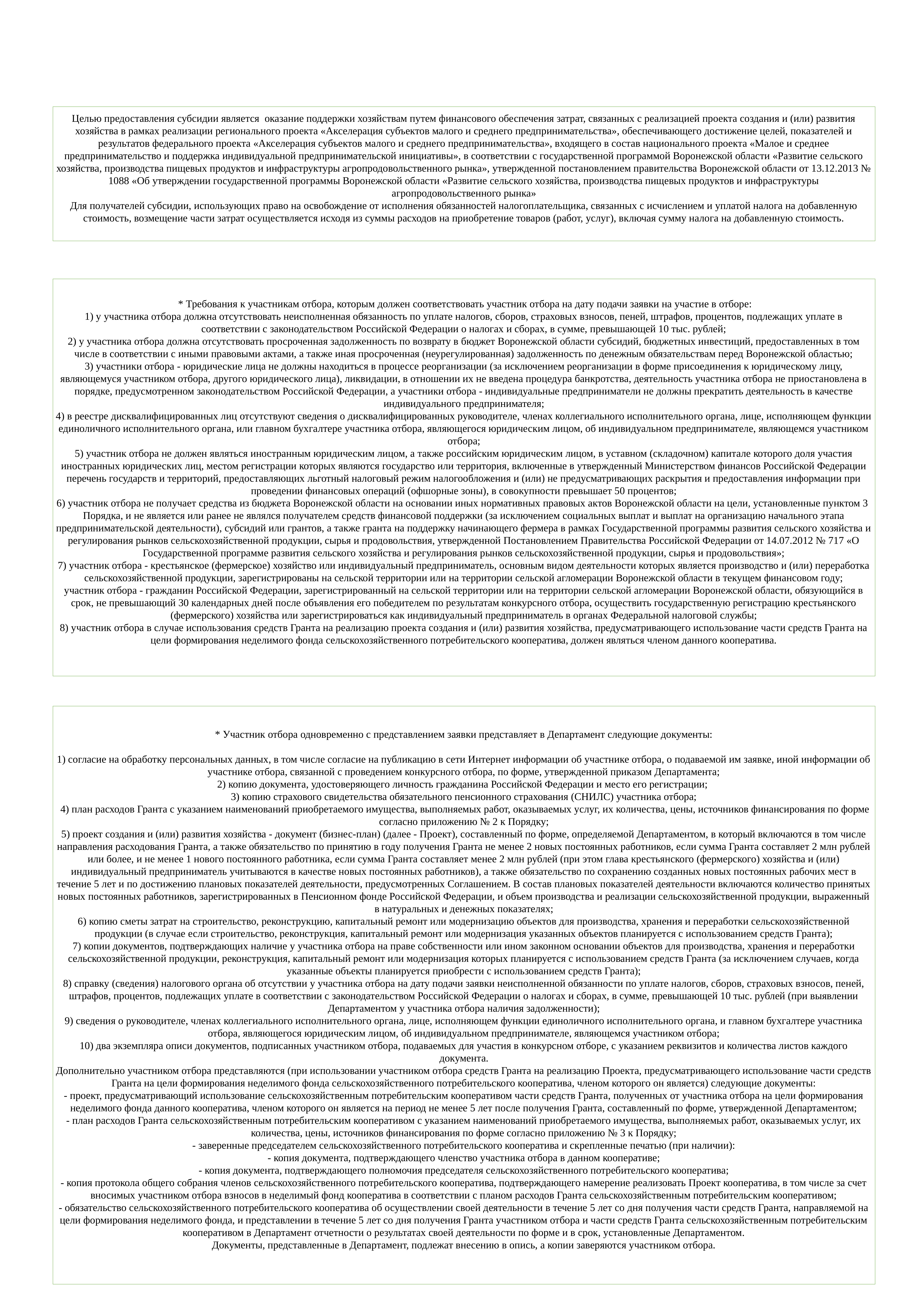

Целью предоставления субсидии является  оказание поддержки хозяйствам путем финансового обеспечения затрат, связанных с реализацией проекта создания и (или) развития хозяйства в рамках реализации регионального проекта «Акселерация субъектов малого и среднего предпринимательства», обеспечивающего достижение целей, показателей и результатов федерального проекта «Акселерация субъектов малого и среднего предпринимательства», входящего в состав национального проекта «Малое и среднее предпринимательство и поддержка индивидуальной предпринимательской инициативы», в соответствии с государственной программой Воронежской области «Развитие сельского хозяйства, производства пищевых продуктов и инфраструктуры агропродовольственного рынка», утвержденной постановлением правительства Воронежской области от 13.12.2013 № 1088 «Об утверждении государственной программы Воронежской области «Развитие сельского хозяйства, производства пищевых продуктов и инфраструктуры агропродовольственного рынка»
Для получателей субсидии, использующих право на освобождение от исполнения обязанностей налогоплательщика, связанных с исчислением и уплатой налога на добавленную стоимость, возмещение части затрат осуществляется исходя из суммы расходов на приобретение товаров (работ, услуг), включая сумму налога на добавленную стоимость.

 * Требования к участникам отбора, которым должен соответствовать участник отбора на дату подачи заявки на участие в отборе:
1) у участника отбора должна отсутствовать неисполненная обязанность по уплате налогов, сборов, страховых взносов, пеней, штрафов, процентов, подлежащих уплате в соответствии с законодательством Российской Федерации о налогах и сборах, в сумме, превышающей 10 тыс. рублей;
2) у участника отбора должна отсутствовать просроченная задолженность по возврату в бюджет Воронежской области субсидий, бюджетных инвестиций, предоставленных в том числе в соответствии с иными правовыми актами, а также иная просроченная (неурегулированная) задолженность по денежным обязательствам перед Воронежской областью;
3) участники отбора - юридические лица не должны находиться в процессе реорганизации (за исключением реорганизации в форме присоединения к юридическому лицу, являющемуся участником отбора, другого юридического лица), ликвидации, в отношении их не введена процедура банкротства, деятельность участника отбора не приостановлена в порядке, предусмотренном законодательством Российской Федерации, а участники отбора - индивидуальные предприниматели не должны прекратить деятельность в качестве индивидуального предпринимателя;
4) в реестре дисквалифицированных лиц отсутствуют сведения о дисквалифицированных руководителе, членах коллегиального исполнительного органа, лице, исполняющем функции единоличного исполнительного органа, или главном бухгалтере участника отбора, являющегося юридическим лицом, об индивидуальном предпринимателе, являющемся участником отбора;
5) участник отбора не должен являться иностранным юридическим лицом, а также российским юридическим лицом, в уставном (складочном) капитале которого доля участия иностранных юридических лиц, местом регистрации которых являются государство или территория, включенные в утвержденный Министерством финансов Российской Федерации перечень государств и территорий, предоставляющих льготный налоговый режим налогообложения и (или) не предусматривающих раскрытия и предоставления информации при проведении финансовых операций (офшорные зоны), в совокупности превышает 50 процентов;
6) участник отбора не получает средства из бюджета Воронежской области на основании иных нормативных правовых актов Воронежской области на цели, установленные пунктом 3  Порядка, и не является или ранее не являлся получателем средств финансовой поддержки (за исключением социальных выплат и выплат на организацию начального этапа предпринимательской деятельности), субсидий или грантов, а также гранта на поддержку начинающего фермера в рамках Государственной программы развития сельского хозяйства и регулирования рынков сельскохозяйственной продукции, сырья и продовольствия, утвержденной Постановлением Правительства Российской Федерации от 14.07.2012 № 717 «О Государственной программе развития сельского хозяйства и регулирования рынков сельскохозяйственной продукции, сырья и продовольствия»;
7) участник отбора - крестьянское (фермерское) хозяйство или индивидуальный предприниматель, основным видом деятельности которых является производство и (или) переработка сельскохозяйственной продукции, зарегистрированы на сельской территории или на территории сельской агломерации Воронежской области в текущем финансовом году;
участник отбора - гражданин Российской Федерации, зарегистрированный на сельской территории или на территории сельской агломерации Воронежской области, обязующийся в срок, не превышающий 30 календарных дней после объявления его победителем по результатам конкурсного отбора, осуществить государственную регистрацию крестьянского (фермерского) хозяйства или зарегистрироваться как индивидуальный предприниматель в органах Федеральной налоговой службы;
8) участник отбора в случае использования средств Гранта на реализацию проекта создания и (или) развития хозяйства, предусматривающего использование части средств Гранта на цели формирования неделимого фонда сельскохозяйственного потребительского кооператива, должен являться членом данного кооператива.

* Участник отбора одновременно с представлением заявки представляет в Департамент следующие документы:

1) согласие на обработку персональных данных, в том числе согласие на публикацию в сети Интернет информации об участнике отбора, о подаваемой им заявке, иной информации об участнике отбора, связанной с проведением конкурсного отбора, по форме, утвержденной приказом Департамента;
2) копию документа, удостоверяющего личность гражданина Российской Федерации и место его регистрации;
3) копию страхового свидетельства обязательного пенсионного страхования (СНИЛС) участника отбора;
 4) план расходов Гранта с указанием наименований приобретаемого имущества, выполняемых работ, оказываемых услуг, их количества, цены, источников финансирования по форме согласно приложению № 2 к Порядку;
5) проект создания и (или) развития хозяйства - документ (бизнес-план) (далее - Проект), составленный по форме, определяемой Департаментом, в который включаются в том числе направления расходования Гранта, а также обязательство по принятию в году получения Гранта не менее 2 новых постоянных работников, если сумма Гранта составляет 2 млн рублей или более, и не менее 1 нового постоянного работника, если сумма Гранта составляет менее 2 млн рублей (при этом глава крестьянского (фермерского) хозяйства и (или) индивидуальный предприниматель учитываются в качестве новых постоянных работников), а также обязательство по сохранению созданных новых постоянных рабочих мест в течение 5 лет и по достижению плановых показателей деятельности, предусмотренных Соглашением. В состав плановых показателей деятельности включаются количество принятых новых постоянных работников, зарегистрированных в Пенсионном фонде Российской Федерации, и объем производства и реализации сельскохозяйственной продукции, выраженный в натуральных и денежных показателях;
6) копию сметы затрат на строительство, реконструкцию, капитальный ремонт или модернизацию объектов для производства, хранения и переработки сельскохозяйственной продукции (в случае если строительство, реконструкция, капитальный ремонт или модернизация указанных объектов планируется с использованием средств Гранта);
7) копии документов, подтверждающих наличие у участника отбора на праве собственности или ином законном основании объектов для производства, хранения и переработки сельскохозяйственной продукции, реконструкция, капитальный ремонт или модернизация которых планируется с использованием средств Гранта (за исключением случаев, когда указанные объекты планируется приобрести с использованием средств Гранта);
8) справку (сведения) налогового органа об отсутствии у участника отбора на дату подачи заявки неисполненной обязанности по уплате налогов, сборов, страховых взносов, пеней, штрафов, процентов, подлежащих уплате в соответствии с законодательством Российской Федерации о налогах и сборах, в сумме, превышающей 10 тыс. рублей (при выявлении Департаментом у участника отбора наличия задолженности);
9) сведения о руководителе, членах коллегиального исполнительного органа, лице, исполняющем функции единоличного исполнительного органа, и главном бухгалтере участника отбора, являющегося юридическим лицом, об индивидуальном предпринимателе, являющемся участником отбора;
10) два экземпляра описи документов, подписанных участником отбора, подаваемых для участия в конкурсном отборе, с указанием реквизитов и количества листов каждого документа.
Дополнительно участником отбора представляются (при использовании участником отбора средств Гранта на реализацию Проекта, предусматривающего использование части средств Гранта на цели формирования неделимого фонда сельскохозяйственного потребительского кооператива, членом которого он является) следующие документы:
- проект, предусматривающий использование сельскохозяйственным потребительским кооперативом части средств Гранта, полученных от участника отбора на цели формирования неделимого фонда данного кооператива, членом которого он является на период не менее 5 лет после получения Гранта, составленный по форме, утвержденной Департаментом;
- план расходов Гранта сельскохозяйственным потребительским кооперативом с указанием наименований приобретаемого имущества, выполняемых работ, оказываемых услуг, их количества, цены, источников финансирования по форме согласно приложению № 3 к Порядку;
- заверенные председателем сельскохозяйственного потребительского кооператива и скрепленные печатью (при наличии):
- копия документа, подтверждающего членство участника отбора в данном кооперативе;
- копия документа, подтверждающего полномочия председателя сельскохозяйственного потребительского кооператива;
- копия протокола общего собрания членов сельскохозяйственного потребительского кооператива, подтверждающего намерение реализовать Проект кооператива, в том числе за счет вносимых участником отбора взносов в неделимый фонд кооператива в соответствии с планом расходов Гранта сельскохозяйственным потребительским кооперативом;
- обязательство сельскохозяйственного потребительского кооператива об осуществлении своей деятельности в течение 5 лет со дня получения части средств Гранта, направляемой на цели формирования неделимого фонда, и представлении в течение 5 лет со дня получения Гранта участником отбора и части средств Гранта сельскохозяйственным потребительским кооперативом в Департамент отчетности о результатах своей деятельности по форме и в срок, установленные Департаментом.
Документы, представленные в Департамент, подлежат внесению в опись, а копии заверяются участником отбора.